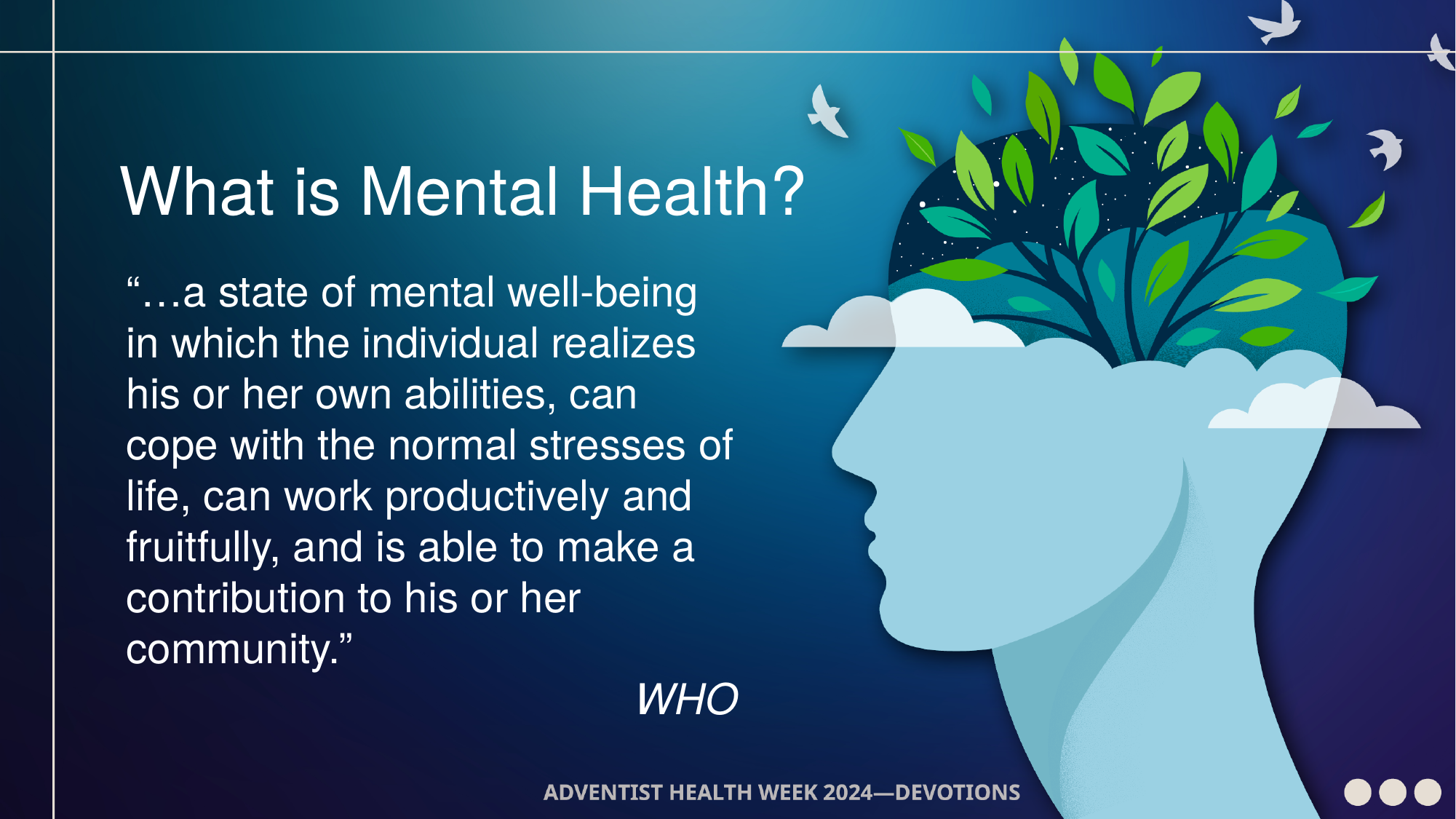

What is Mental Health?
“…a state of mental well-being in which the individual realizes his or her own abilities, can cope with the normal stresses of life, can work productively and fruitfully, and is able to make a contribution to his or her community.”
WHO